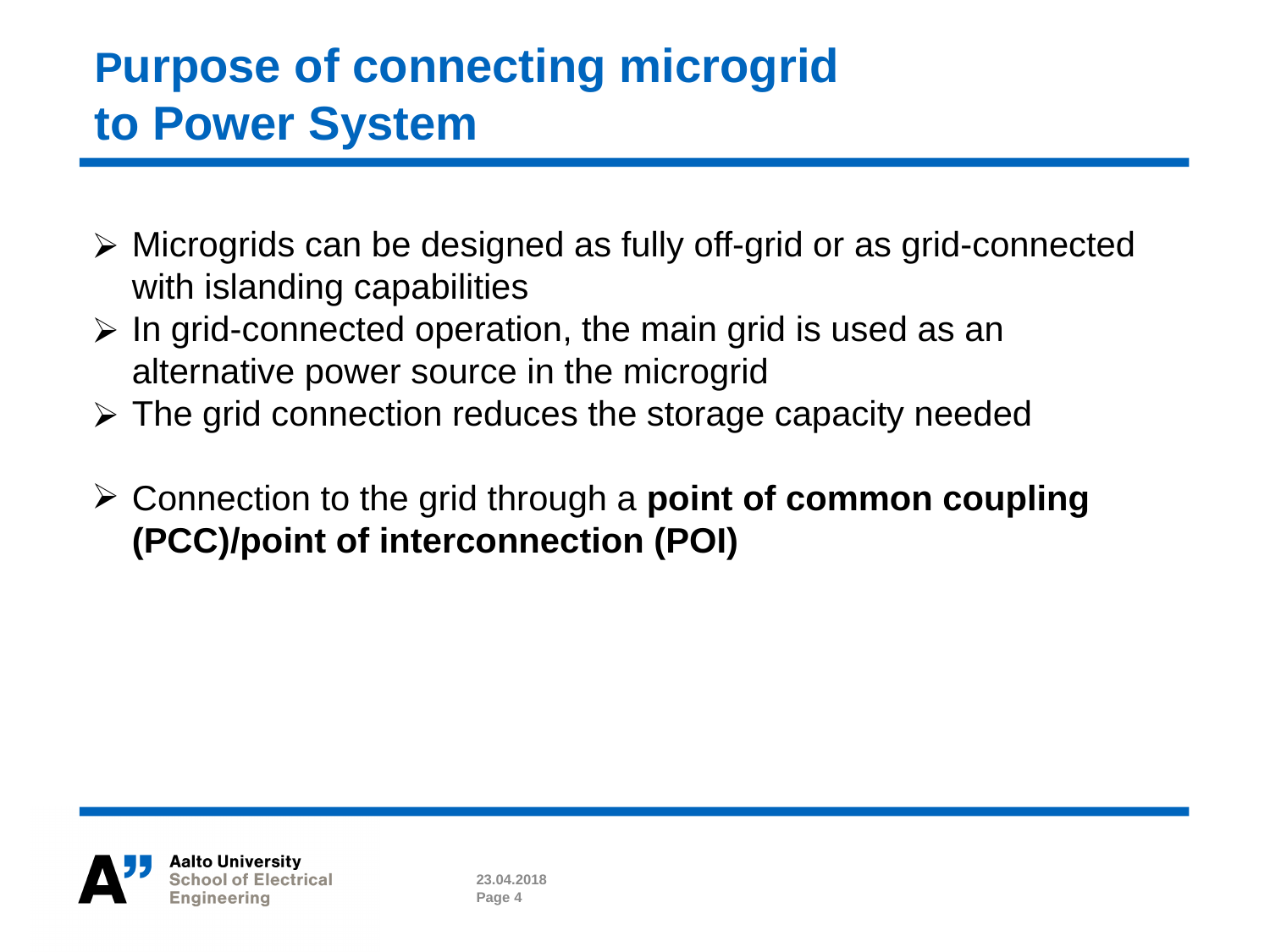

# Purpose of connecting microgrid
to Power System

Microgrids can be designed as fully off-grid or as grid-connected with islanding capabilities
In grid-connected operation, the main grid is used as an alternative power source in the microgrid
The grid connection reduces the storage capacity needed

Connection to the grid through a point of common coupling (PCC)/point of interconnection (POI)

23.04.2018
Page 4